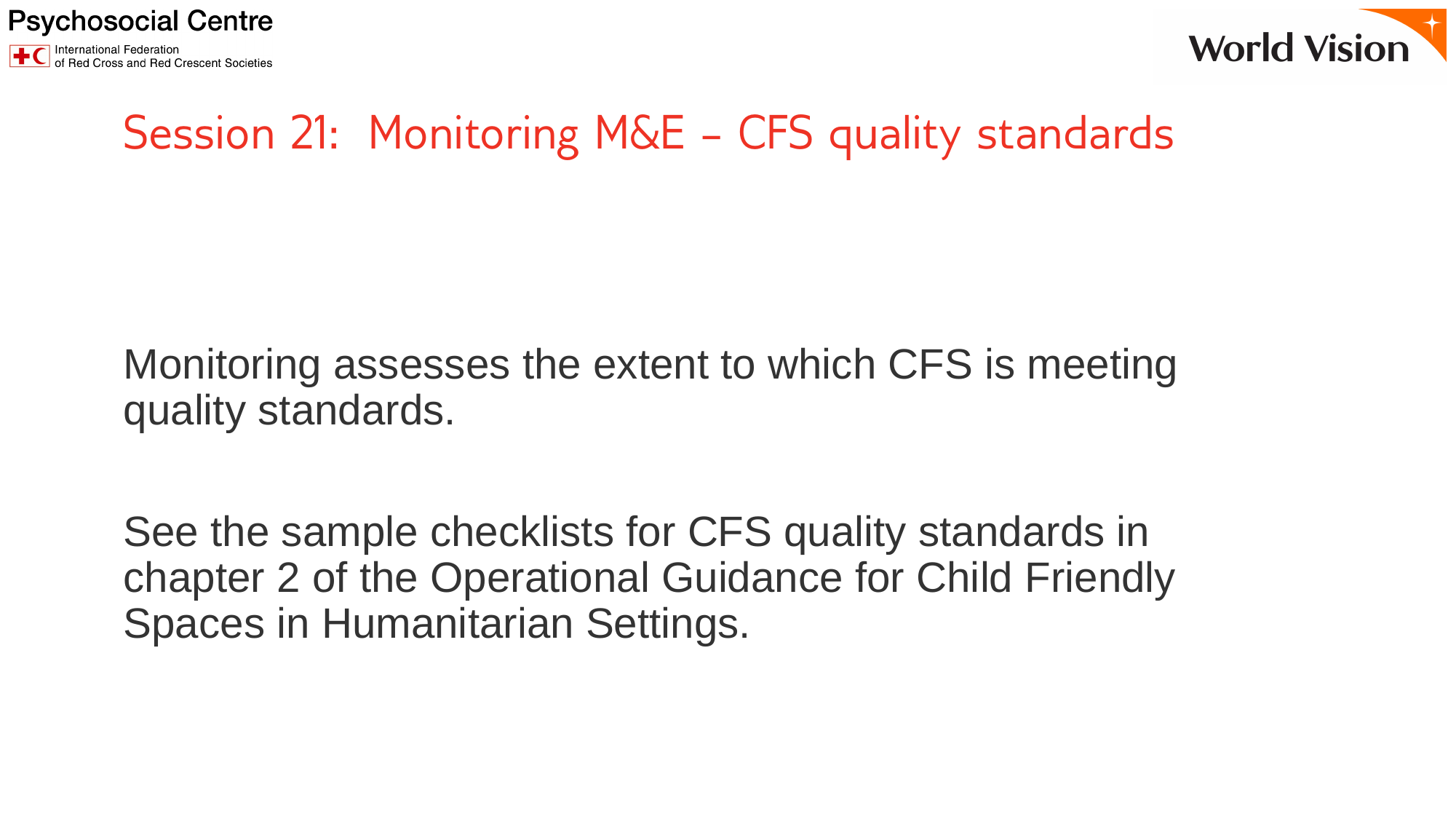

# Session 21:  Monitoring M&E – CFS quality standards

Monitoring assesses the extent to which CFS is meeting quality standards.

See the sample checklists for CFS quality standards in chapter 2 of the Operational Guidance for Child Friendly Spaces in Humanitarian Settings.